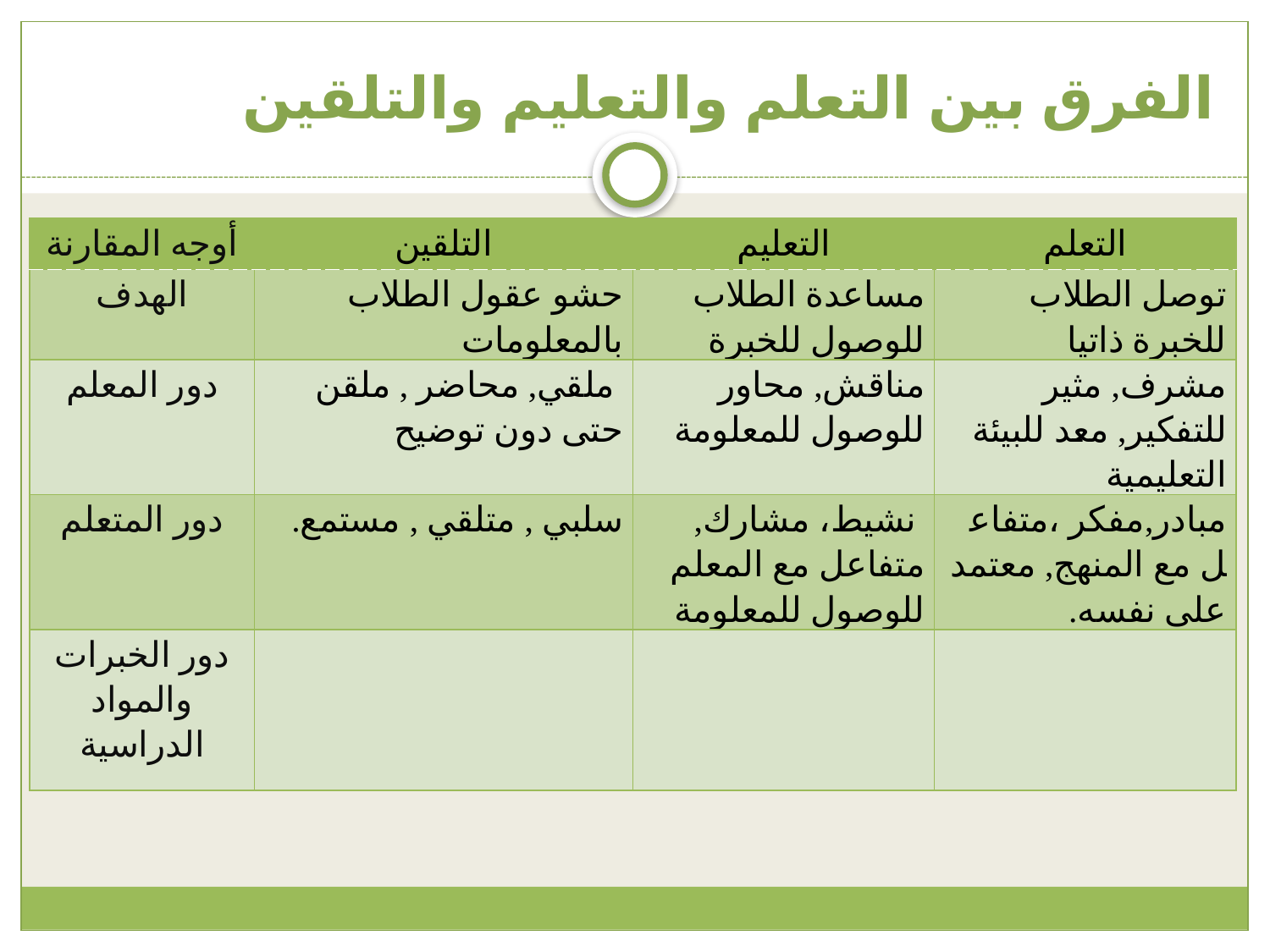

# الفرق بين التعلم والتعليم والتلقين

| أوجه المقارنة | التلقين | التعليم | التعلم |
| --- | --- | --- | --- |
| الهدف | حشو عقول الطلاب بالمعلومات | مساعدة الطلاب للوصول للخبرة | توصل الطلاب للخبرة ذاتيا |
| دور المعلم | ملقي, محاضر , ملقن حتى دون توضيح | مناقش, محاور للوصول للمعلومة | مشرف, مثير للتفكير, معد للبيئة التعليمية |
| دور المتعلم | سلبي , متلقي , مستمع. | نشيط، مشارك, متفاعل مع المعلم للوصول للمعلومة | مبادر,مفكر ،متفاعل مع المنهج, معتمد على نفسه. |
| دور الخبرات والمواد الدراسية |  |  |  |